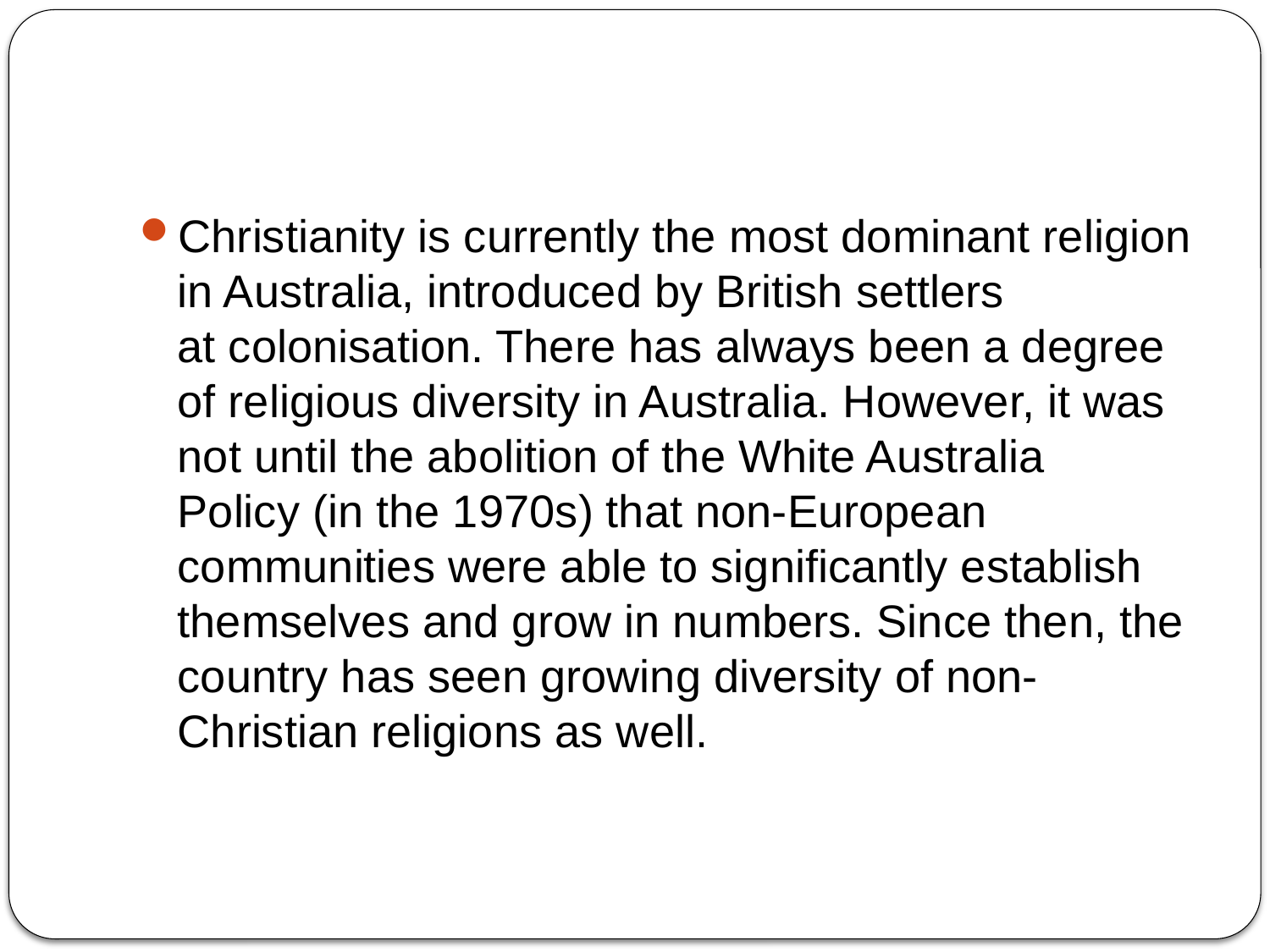

#
Christianity is currently the most dominant religion in Australia, introduced by British settlers at colonisation. There has always been a degree of religious diversity in Australia. However, it was not until the abolition of the White Australia Policy (in the 1970s) that non-European communities were able to significantly establish themselves and grow in numbers. Since then, the country has seen growing diversity of non-Christian religions as well.